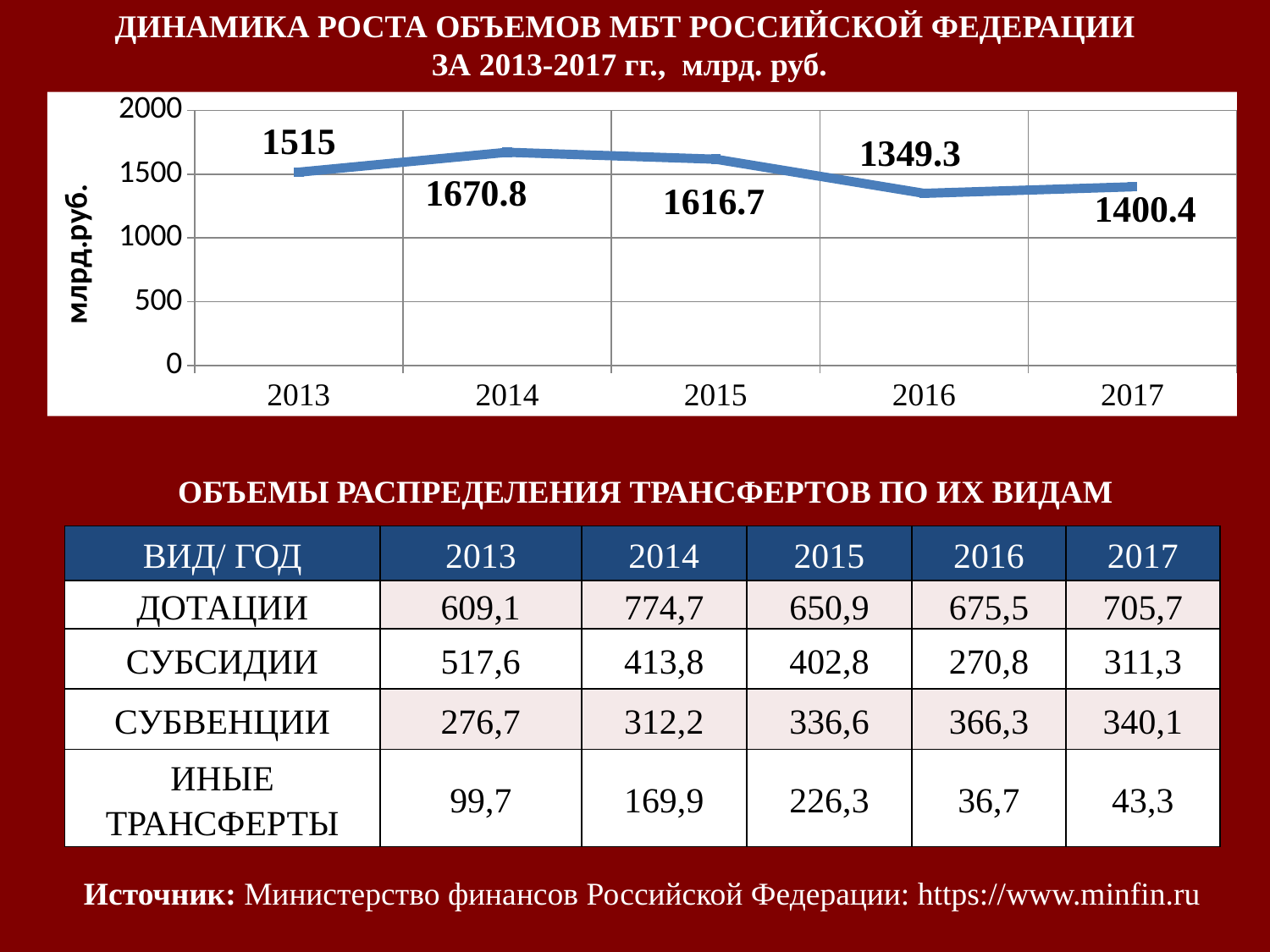

ДИНАМИКА РОСТА ОБЪЕМОВ МБТ РОССИЙСКОЙ ФЕДЕРАЦИИ
ЗА 2013-2017 гг.,  млрд. руб.

### Chart

| Category |  |
|---|---|
| 2013 | 1515.0 |
| 2014 | 1670.8 |
| 2015 | 1616.7 |
| 2016 | 1349.3 |
| 2017 | 1400.4 |
ОБЪЕМЫ РАСПРЕДЕЛЕНИЯ ТРАНСФЕРТОВ ПО ИХ ВИДАМ
| ВИД/ ГОД | 2013 | 2014 | 2015 | 2016 | 2017 |
| --- | --- | --- | --- | --- | --- |
| ДОТАЦИИ | 609,1 | 774,7 | 650,9 | 675,5 | 705,7 |
| СУБСИДИИ | 517,6 | 413,8 | 402,8 | 270,8 | 311,3 |
| СУБВЕНЦИИ | 276,7 | 312,2 | 336,6 | 366,3 | 340,1 |
| ИНЫЕ ТРАНСФЕРТЫ | 99,7 | 169,9 | 226,3 | 36,7 | 43,3 |
Источник: Министерство финансов Российской Федерации: https://www.minfin.ru